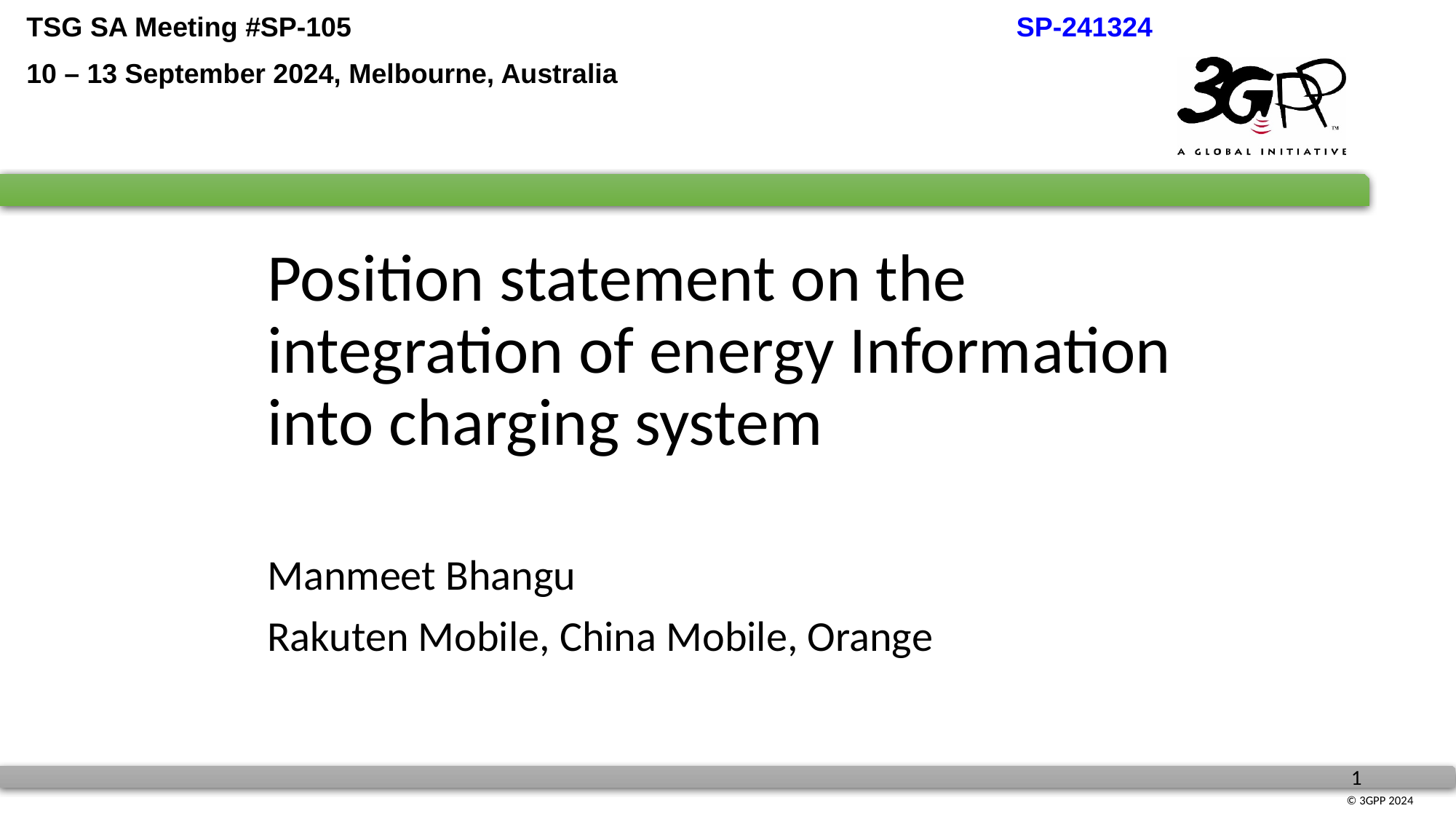

TSG SA Meeting #SP-105				 SP-241324
10 – 13 September 2024, Melbourne, Australia
# Position statement on the integration of energy Information into charging system
Manmeet Bhangu
Rakuten Mobile, China Mobile, Orange